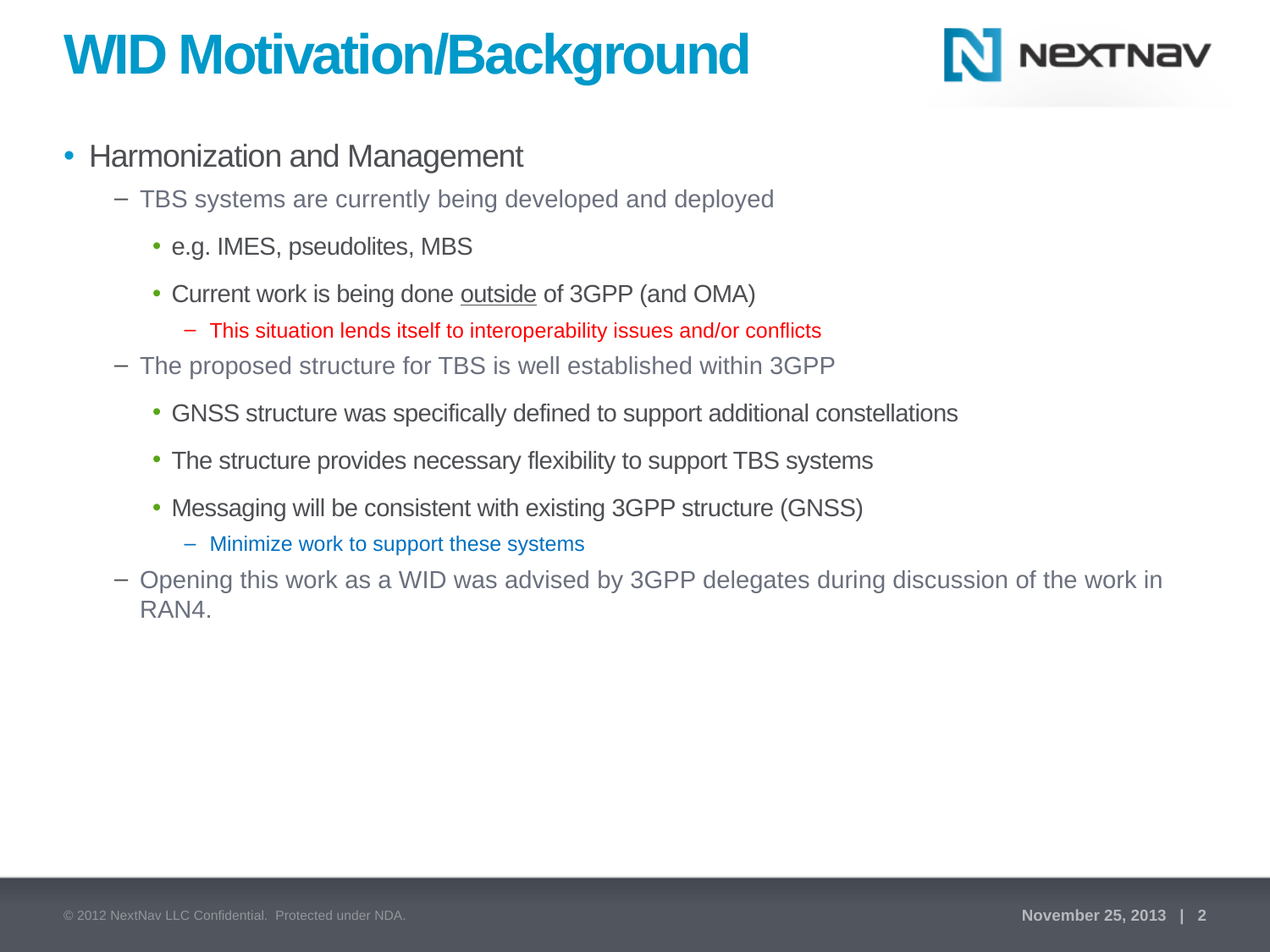

# WID Motivation/Background
Harmonization and Management
TBS systems are currently being developed and deployed
e.g. IMES, pseudolites, MBS
Current work is being done outside of 3GPP (and OMA)
This situation lends itself to interoperability issues and/or conflicts
The proposed structure for TBS is well established within 3GPP
GNSS structure was specifically defined to support additional constellations
The structure provides necessary flexibility to support TBS systems
Messaging will be consistent with existing 3GPP structure (GNSS)
Minimize work to support these systems
Opening this work as a WID was advised by 3GPP delegates during discussion of the work in RAN4.
© 2012 NextNav LLC Confidential.  Protected under NDA.
November 25, 2013   |   2